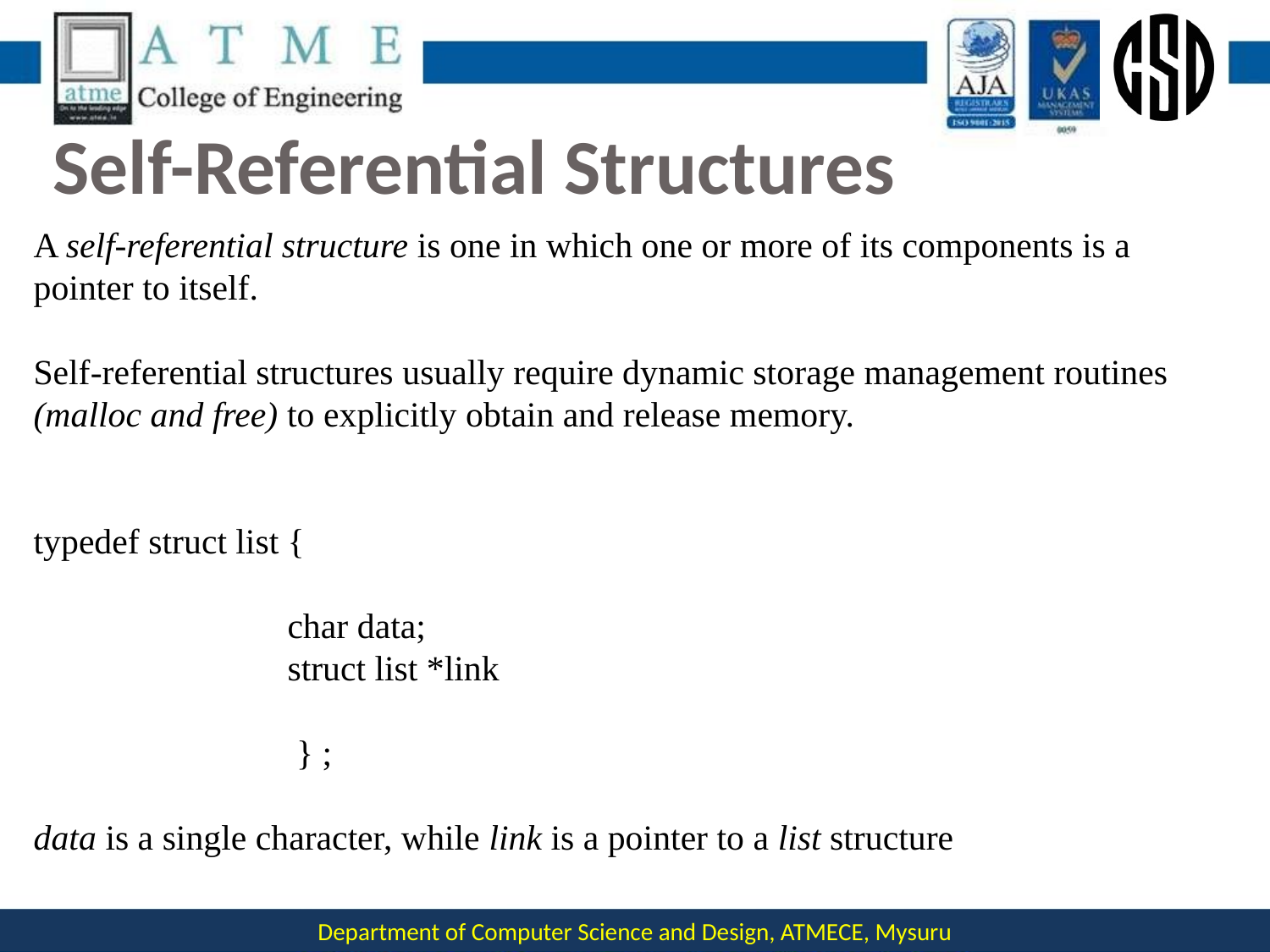

# Self-Referential Structures
A self-referential structure is one in which one or more of its components is a pointer to itself.

Self-referential structures usually require dynamic storage management routines (malloc and free) to explicitly obtain and release memory.

typedef struct list {

		char data;
		struct list *link

		 } ;

data is a single character, while link is a pointer to a list structure